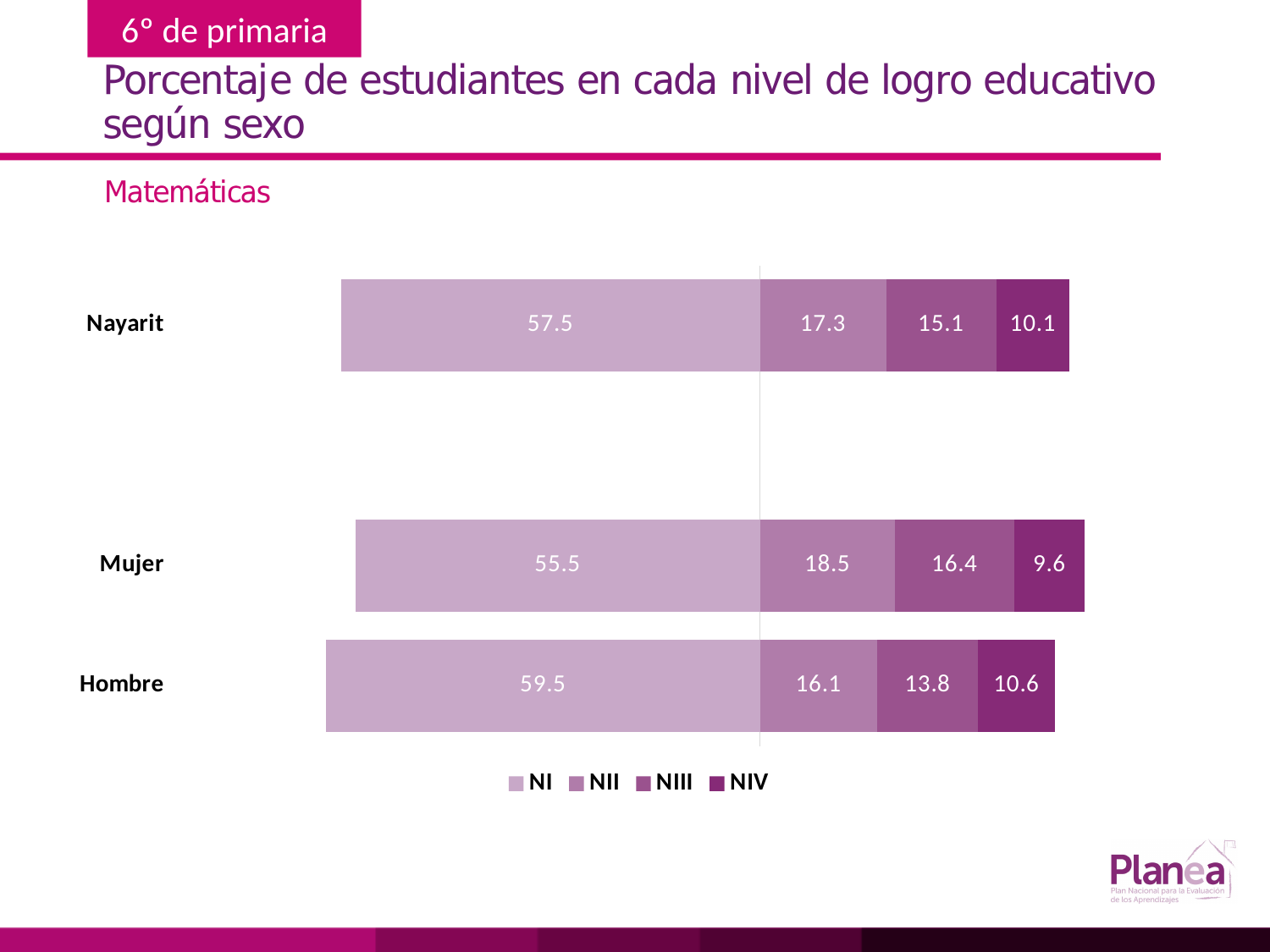

# Porcentaje de estudiantes en cada nivel de logro educativo según sexo

Matemáticas

### Chart

| Category |  |  |  |  |
|---|---|---|---|---|
| Hombre | -59.5 | 16.1 | 13.8 | 10.6 |
| Mujer | -55.5 | 18.5 | 16.4 | 9.6 |
|  | None | None | None | None |
| Nayarit | -57.5 | 17.3 | 15.1 | 10.1 |